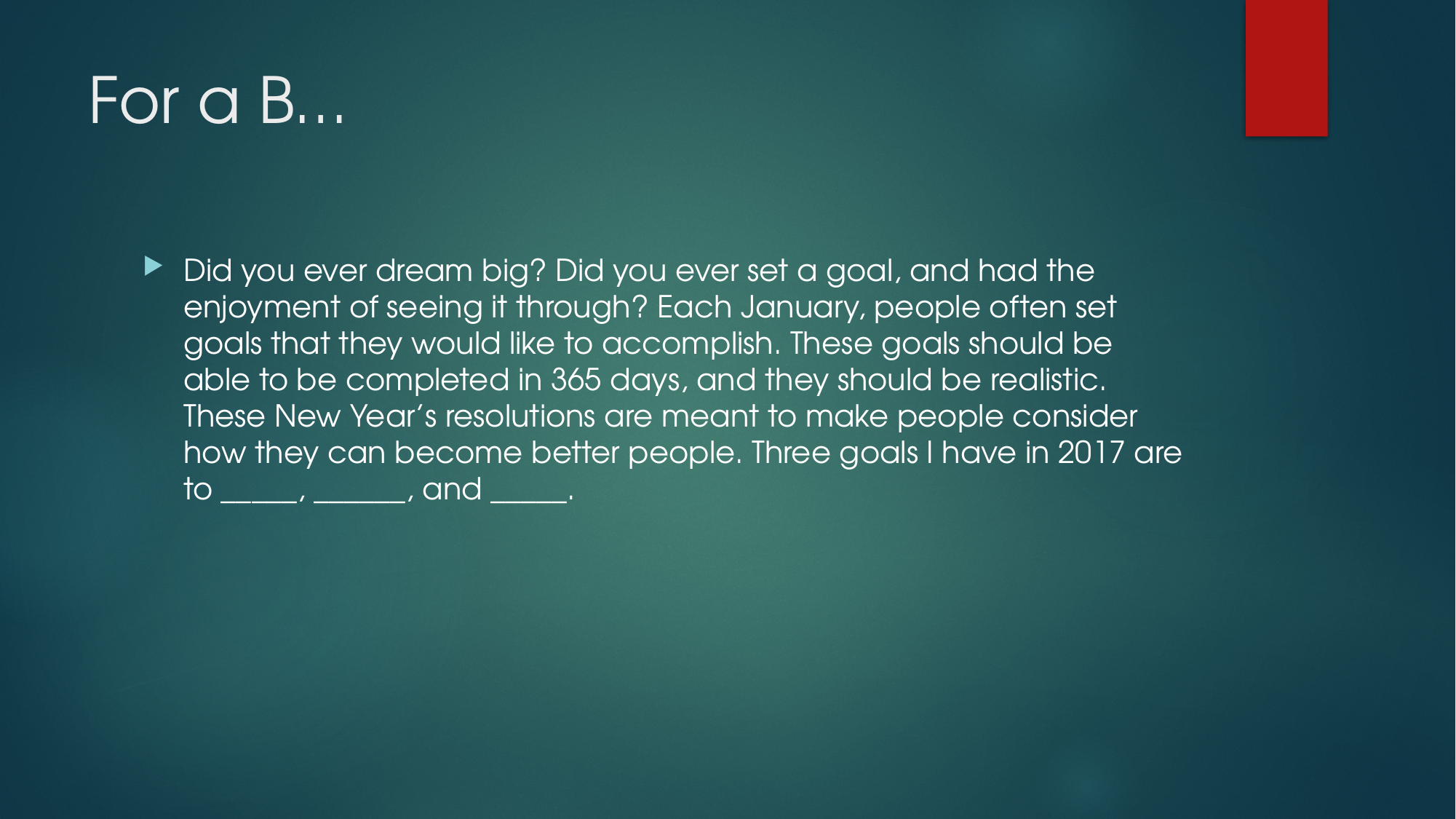

# For a B…
Did you ever dream big? Did you ever set a goal, and had the enjoyment of seeing it through? Each January, people often set goals that they would like to accomplish. These goals should be able to be completed in 365 days, and they should be realistic. These New Year’s resolutions are meant to make people consider how they can become better people. Three goals I have in 2017 are to _____, ______, and _____.